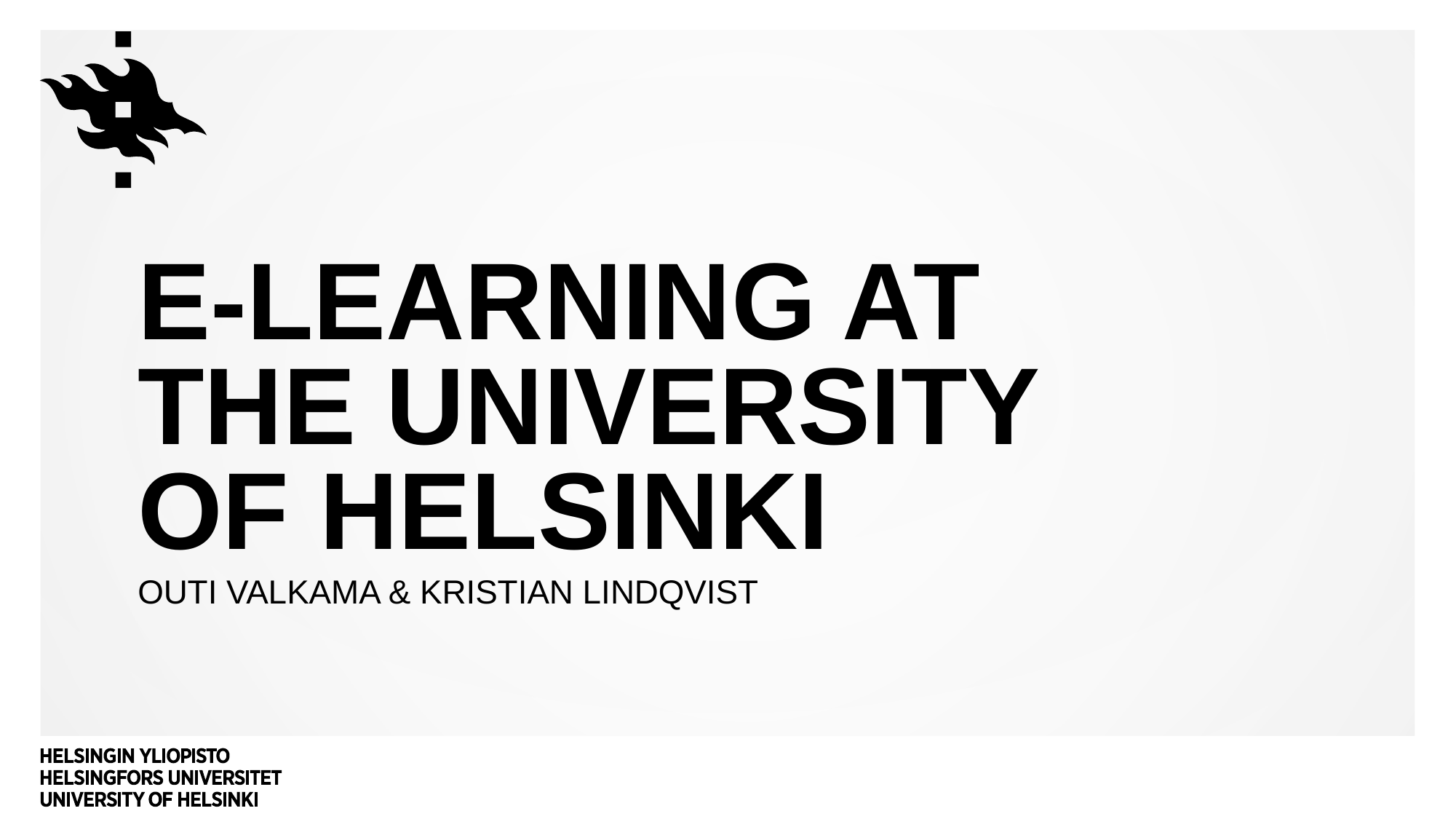

# E-learning at the University of Helsinki
Outi valkama & kristian lindqvist